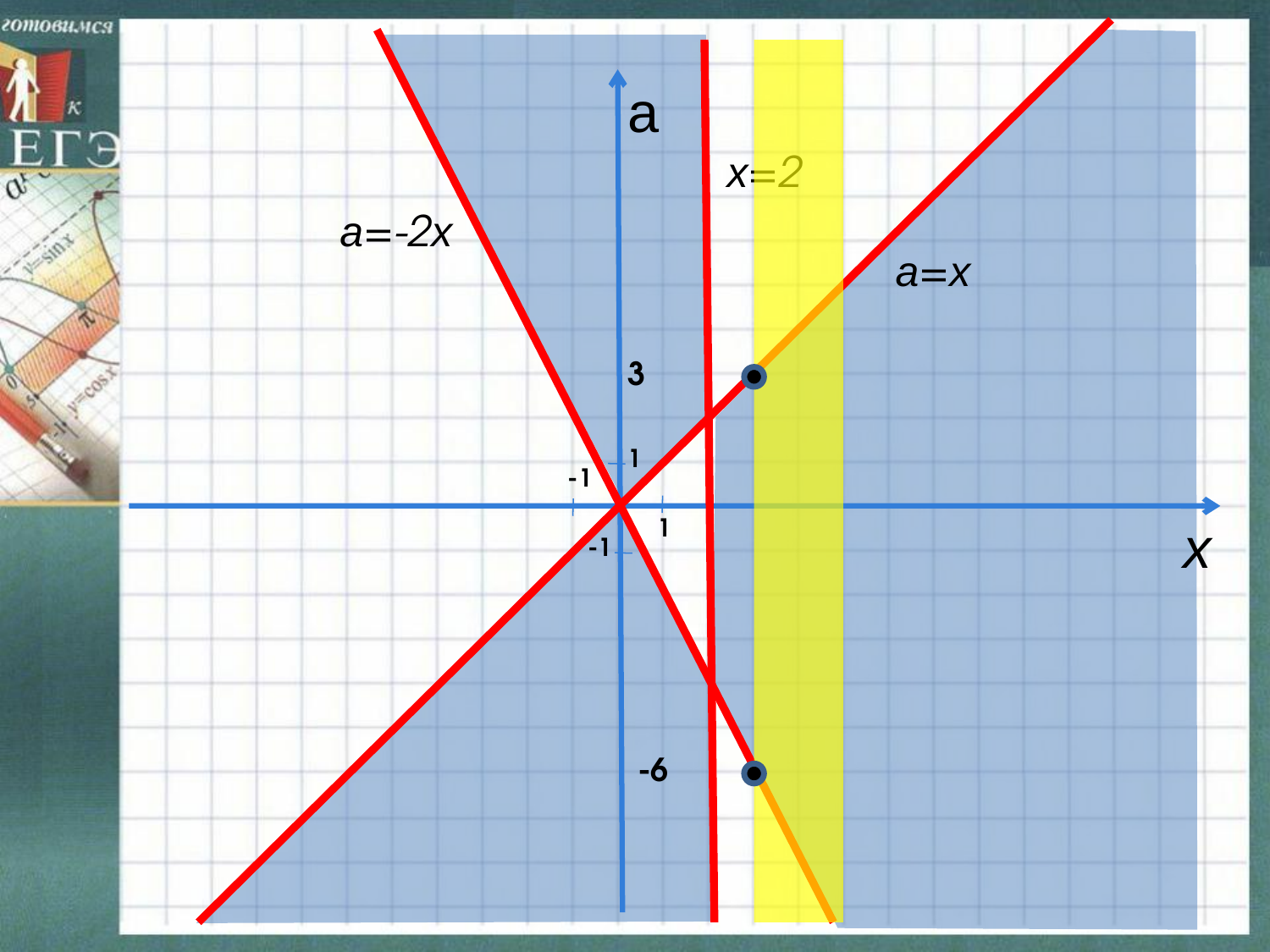

а
х=2
а=-2х
а=х
1
-1
1
х
-1

3

-6